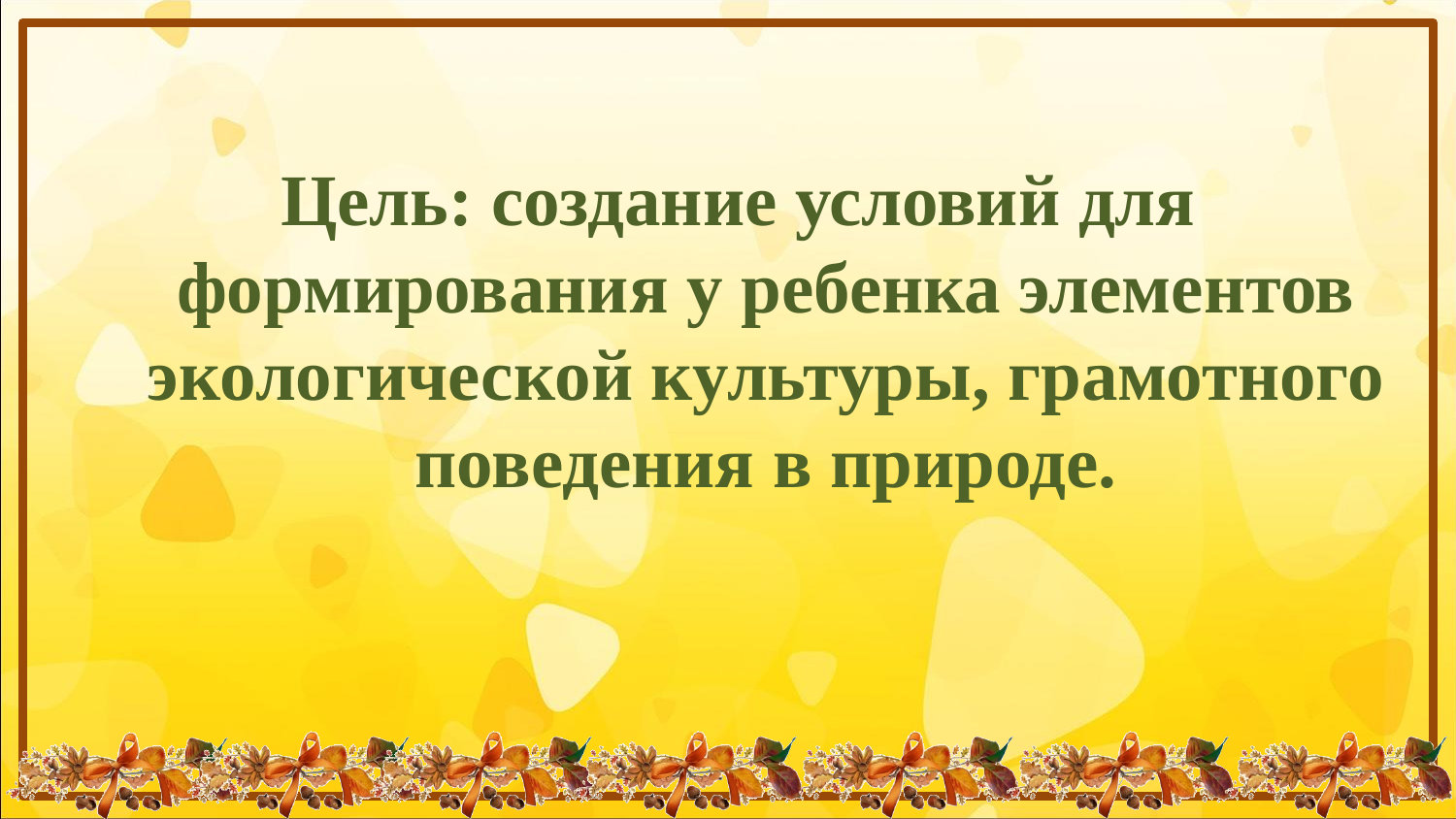

#
Цель: создание условий для формирования у ребенка элементов экологической культуры, грамотного поведения в природе.